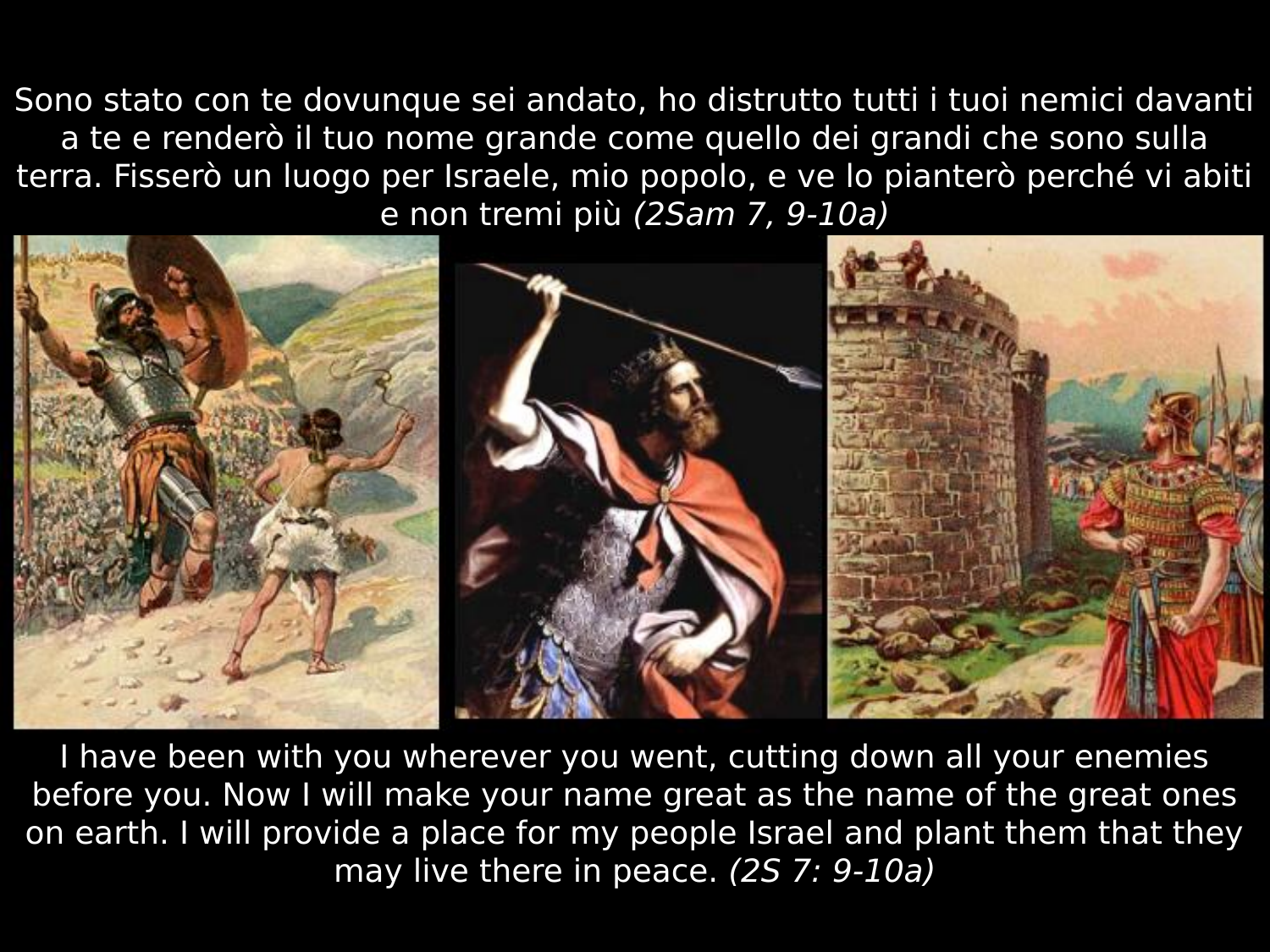

# Sono stato con te dovunque sei andato, ho distrutto tutti i tuoi nemici davanti a te e renderò il tuo nome grande come quello dei grandi che sono sulla terra. Fisserò un luogo per Israele, mio popolo, e ve lo pianterò perché vi abiti e non tremi più (2Sam 7, 9-10a)
I have been with you wherever you went, cutting down all your enemies before you. Now I will make your name great as the name of the great ones on earth. I will provide a place for my people Israel and plant them that they may live there in peace. (2S 7: 9-10a)